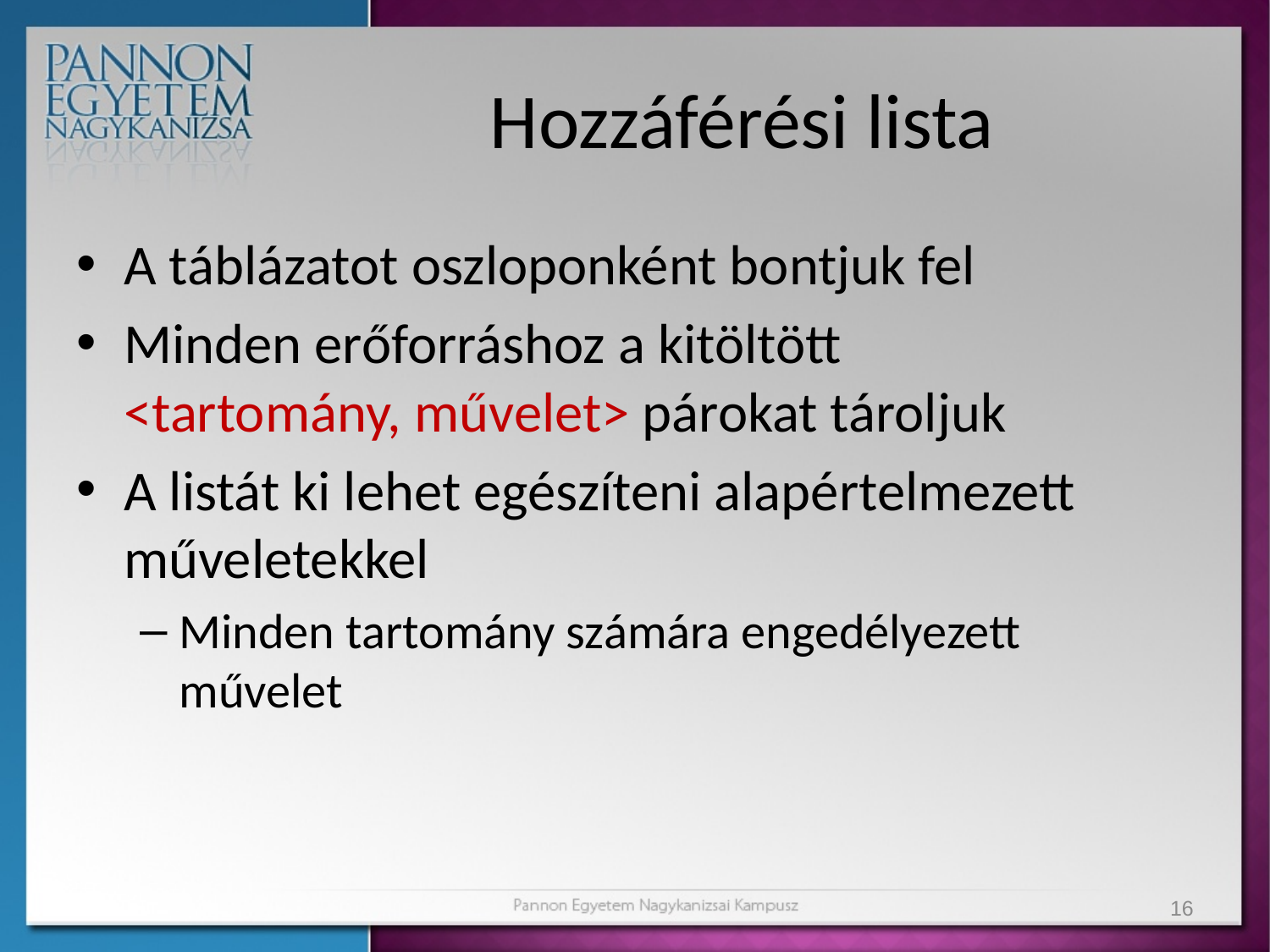

# Hozzáférési lista
A táblázatot oszloponként bontjuk fel
Minden erőforráshoz a kitöltött <tartomány, művelet> párokat tároljuk
A listát ki lehet egészíteni alapértelmezett műveletekkel
Minden tartomány számára engedélyezett művelet

16